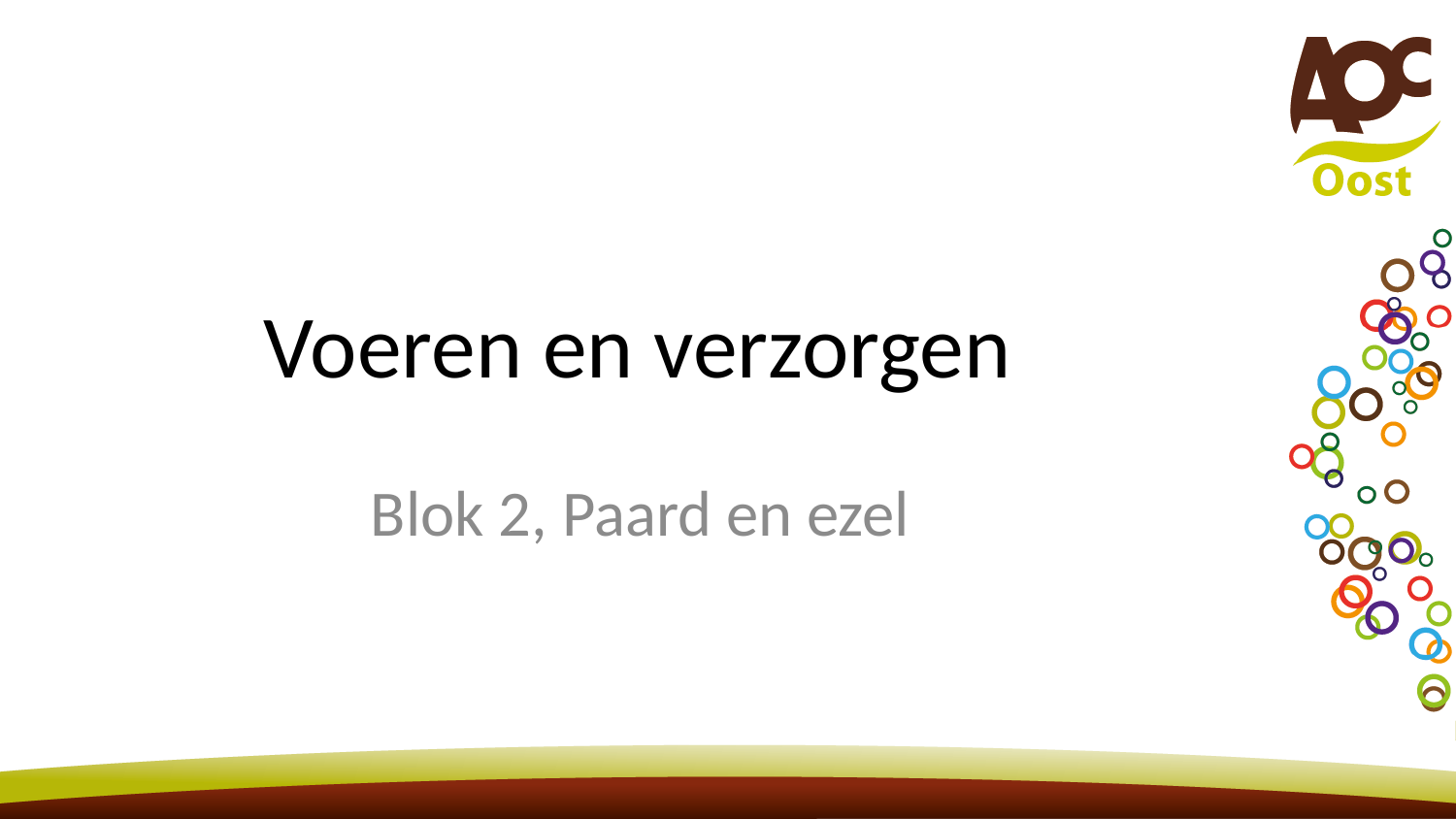

# Voeren en verzorgen
Blok 2, Paard en ezel